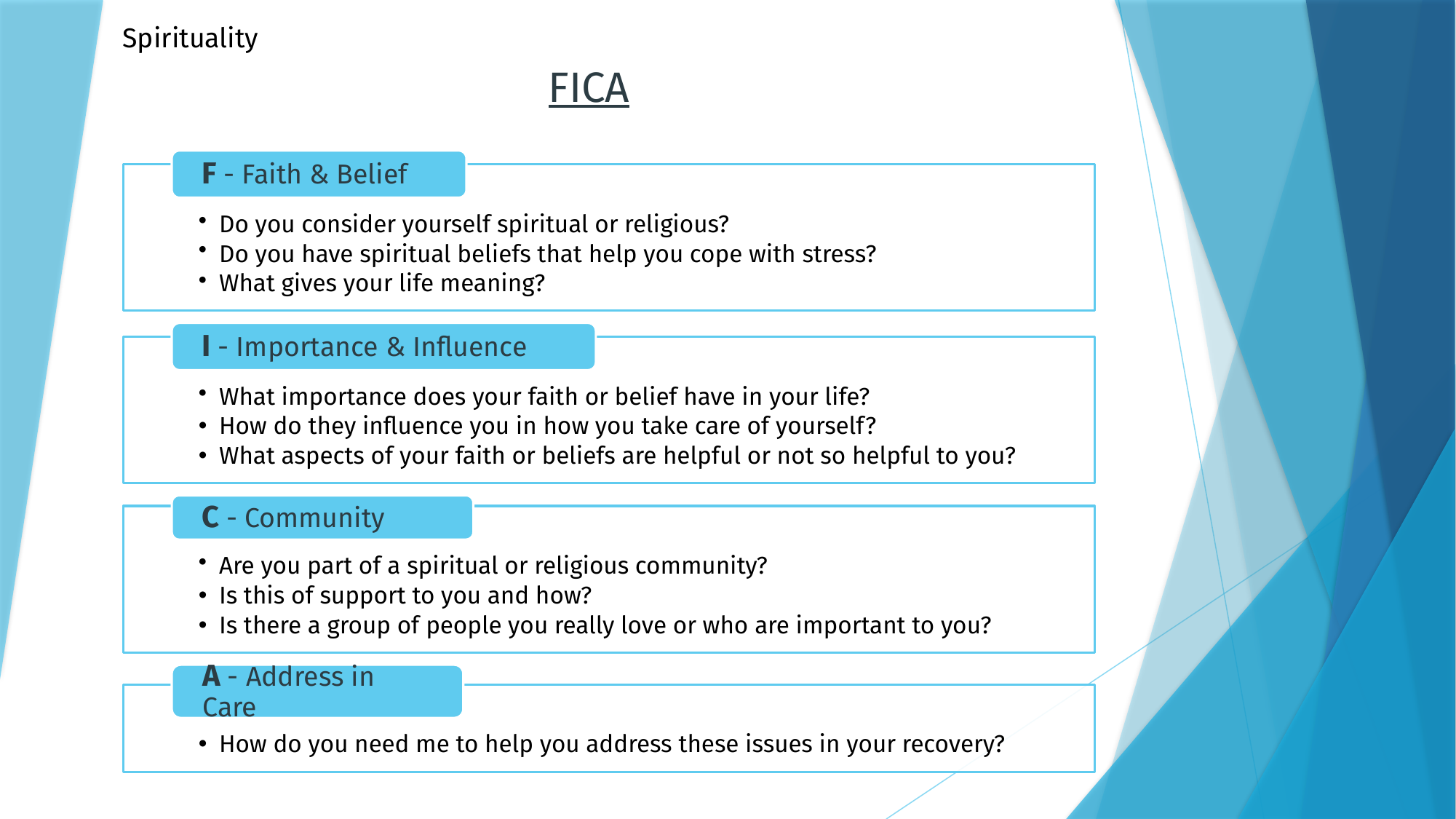

Spirituality
# FICA
Do you consider yourself spiritual or religious?
Do you have spiritual beliefs that help you cope with stress?
What gives your life meaning?
F - Faith & Belief
What importance does your faith or belief have in your life?
How do they influence you in how you take care of yourself?
What aspects of your faith or beliefs are helpful or not so helpful to you?
I - Importance & Influence
Are you part of a spiritual or religious community?
Is this of support to you and how?
Is there a group of people you really love or who are important to you?
C - Community
How do you need me to help you address these issues in your recovery?
A - Address in Care